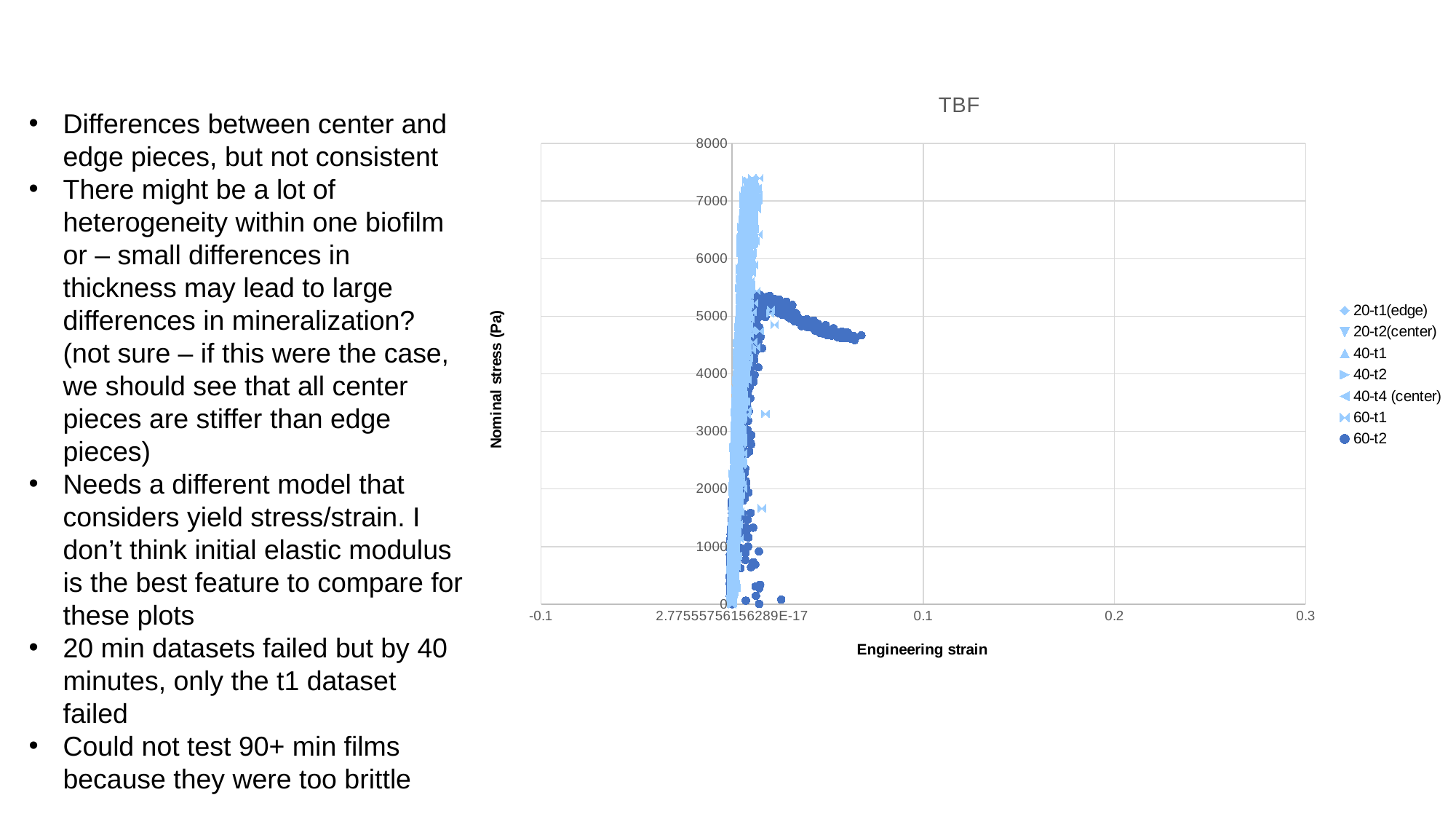

### Chart: TBF

| Category |  |  |  |  |  |  |  |
|---|---|---|---|---|---|---|---|
Differences between center and edge pieces, but not consistent
There might be a lot of heterogeneity within one biofilm or – small differences in thickness may lead to large differences in mineralization? (not sure – if this were the case, we should see that all center pieces are stiffer than edge pieces)
Needs a different model that considers yield stress/strain. I don’t think initial elastic modulus is the best feature to compare for these plots
20 min datasets failed but by 40 minutes, only the t1 dataset failed
Could not test 90+ min films because they were too brittle